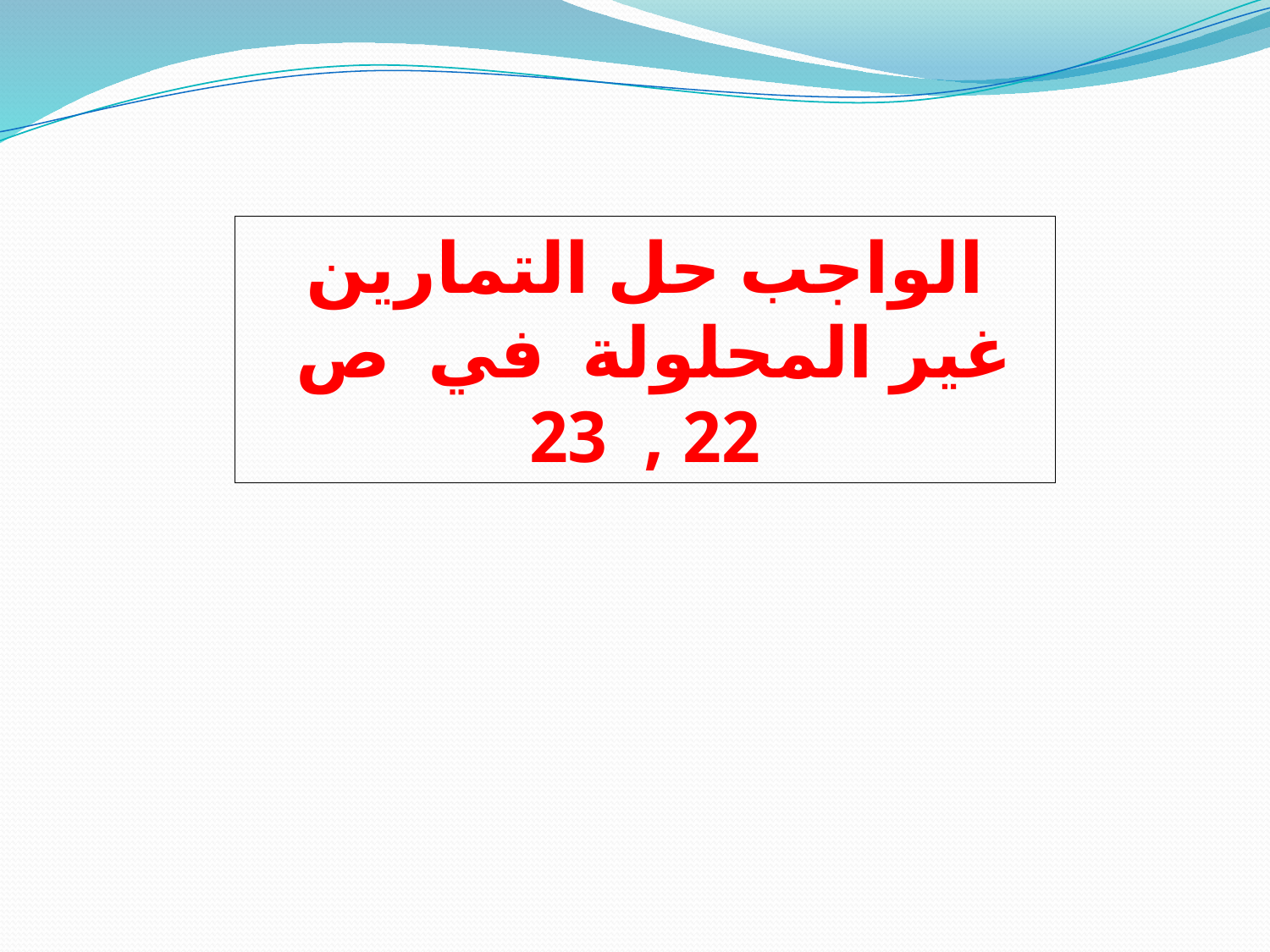

الواجب حل التمارين غير المحلولة  في  ص  22 ,  23